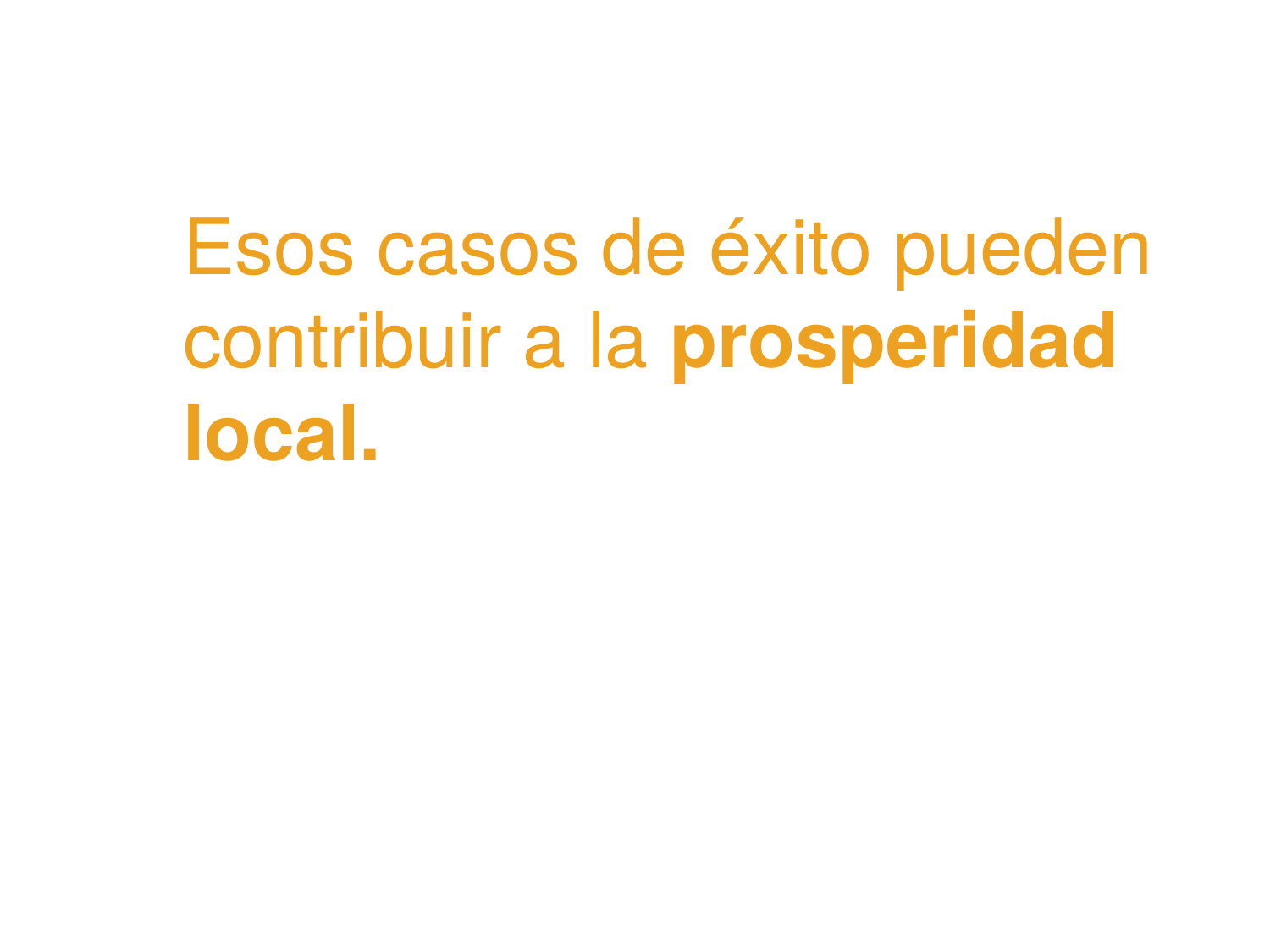

Esos casos de éxito pueden
contribuir a la prosperidad local.